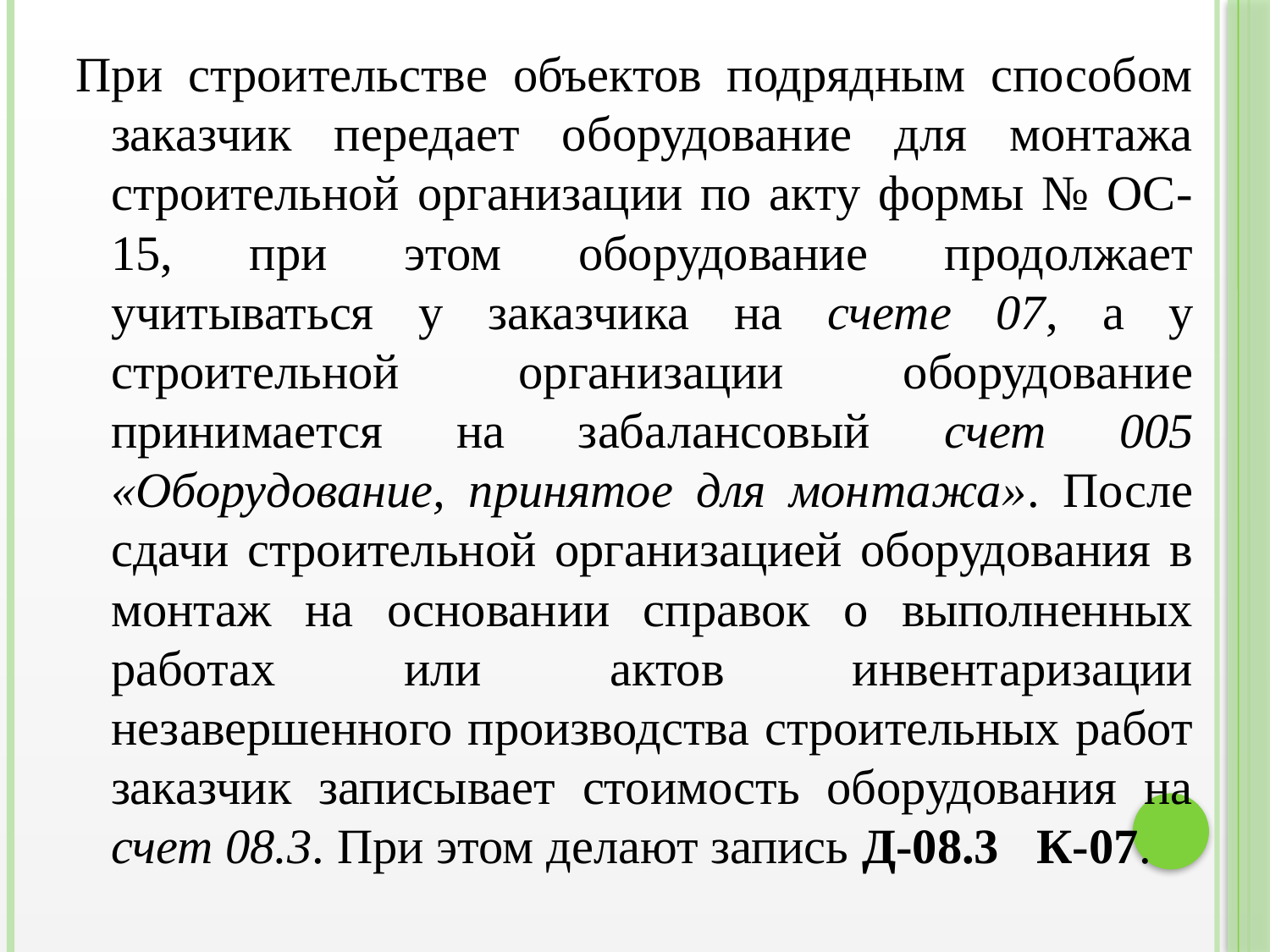

При строительстве объектов подрядным способом заказчик передает оборудование для монтажа строительной организации по акту формы № ОС-15, при этом оборудование продолжает учитываться у заказчика на счете 07, а у строительной организации оборудование принимается на забалансовый счет 005 «Оборудование, принятое для монтажа». После сдачи строительной организацией оборудования в монтаж на основании справок о выполненных работах или актов инвентаризации незавершенного производства строительных работ заказчик записывает стоимость оборудования на счет 08.3. При этом делают запись Д-08.3   К-07.